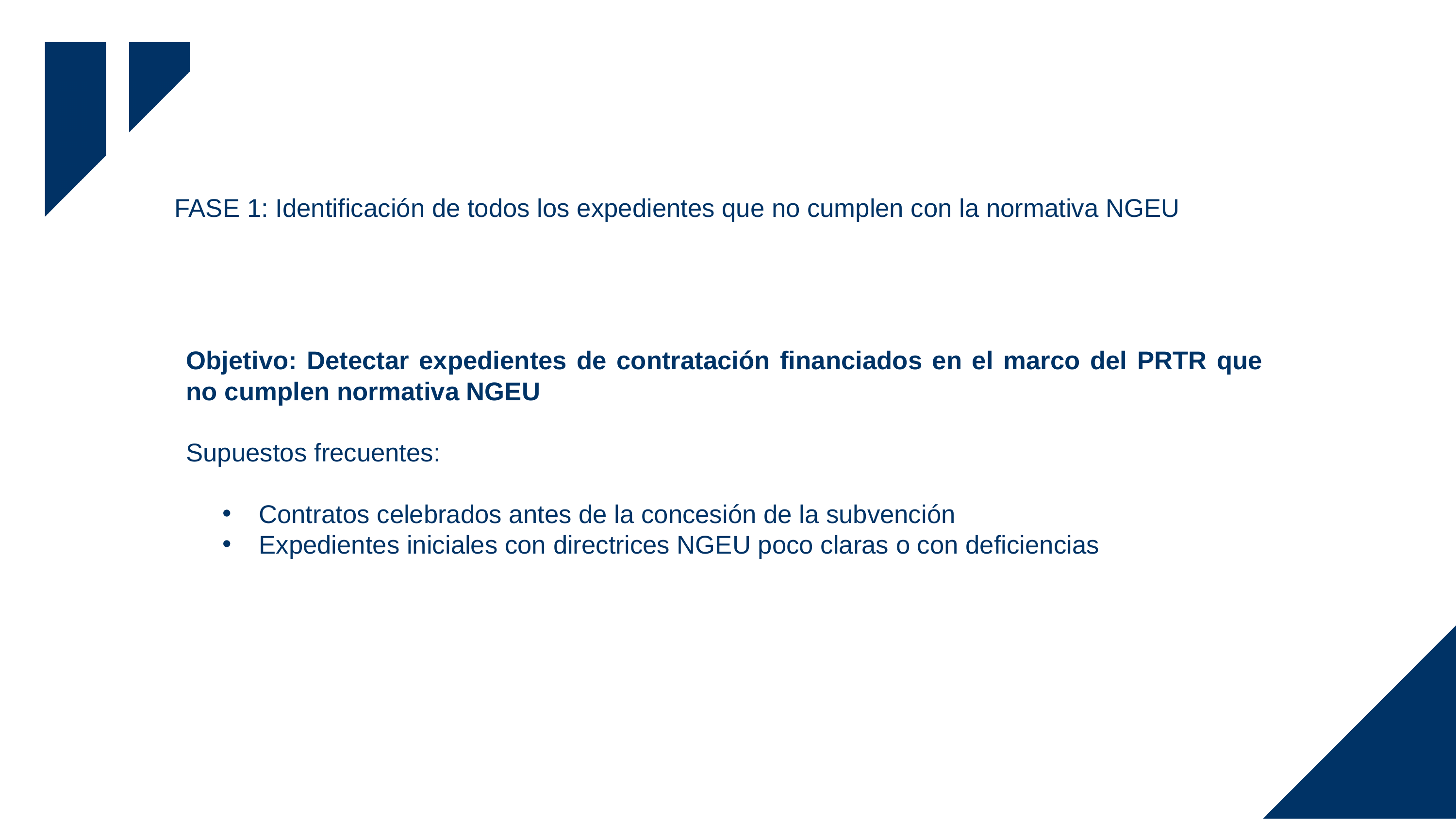

FASE 1: Identificación de todos los expedientes que no cumplen con la normativa NGEU
Objetivo: Detectar expedientes de contratación financiados en el marco del PRTR que no cumplen normativa NGEU

Supuestos frecuentes:

Contratos celebrados antes de la concesión de la subvención
Expedientes iniciales con directrices NGEU poco claras o con deficiencias